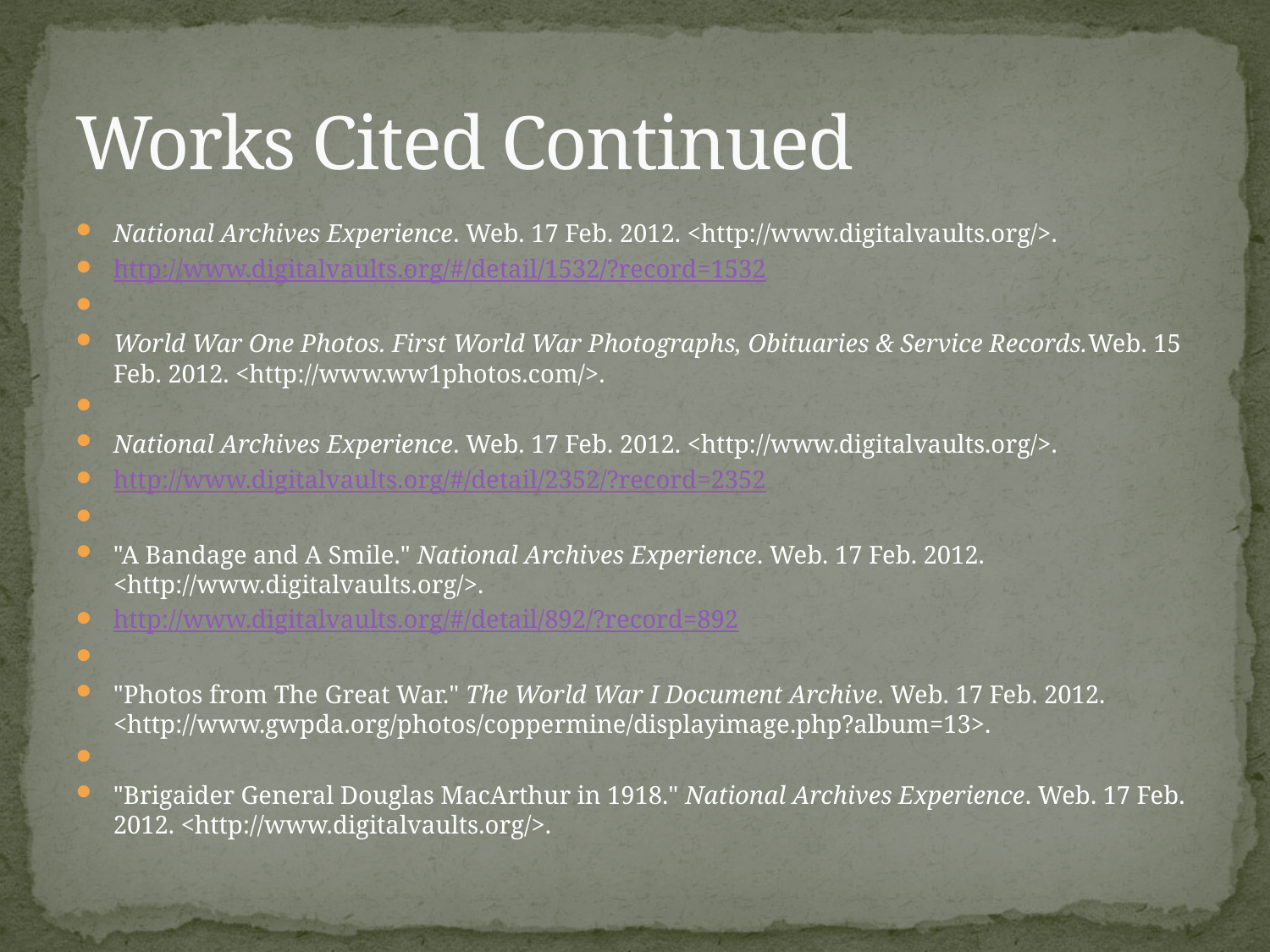

# Works Cited Continued
National Archives Experience. Web. 17 Feb. 2012. <http://www.digitalvaults.org/>.
http://www.digitalvaults.org/#/detail/1532/?record=1532

World War One Photos. First World War Photographs, Obituaries & Service Records.Web. 15 Feb. 2012. <http://www.ww1photos.com/>.

National Archives Experience. Web. 17 Feb. 2012. <http://www.digitalvaults.org/>.
http://www.digitalvaults.org/#/detail/2352/?record=2352

"A Bandage and A Smile." National Archives Experience. Web. 17 Feb. 2012. <http://www.digitalvaults.org/>.
http://www.digitalvaults.org/#/detail/892/?record=892

"Photos from The Great War." The World War I Document Archive. Web. 17 Feb. 2012. <http://www.gwpda.org/photos/coppermine/displayimage.php?album=13>.

"Brigaider General Douglas MacArthur in 1918." National Archives Experience. Web. 17 Feb. 2012. <http://www.digitalvaults.org/>.